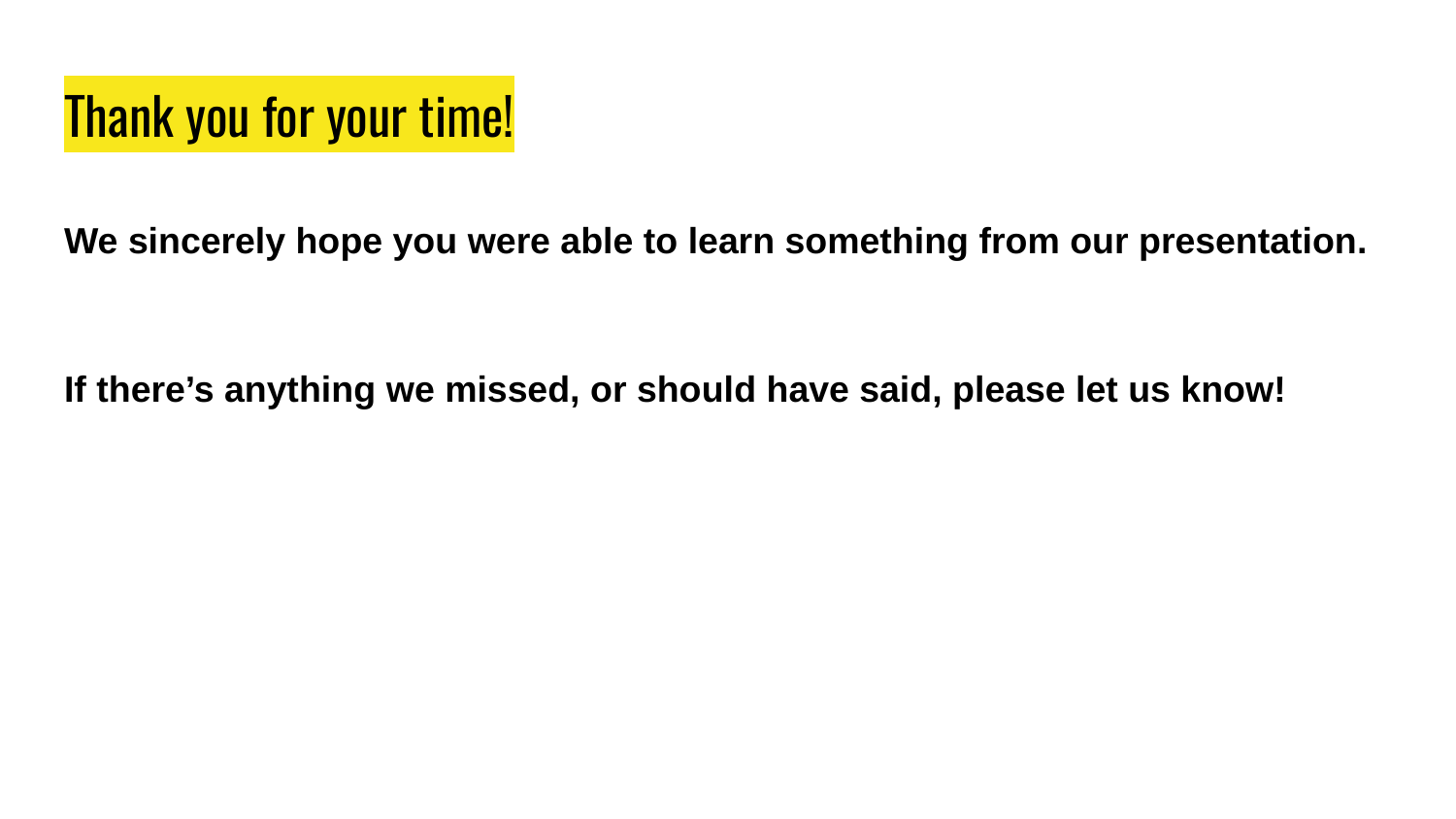

# Thank you for your time!
We sincerely hope you were able to learn something from our presentation.

If there’s anything we missed, or should have said, please let us know!